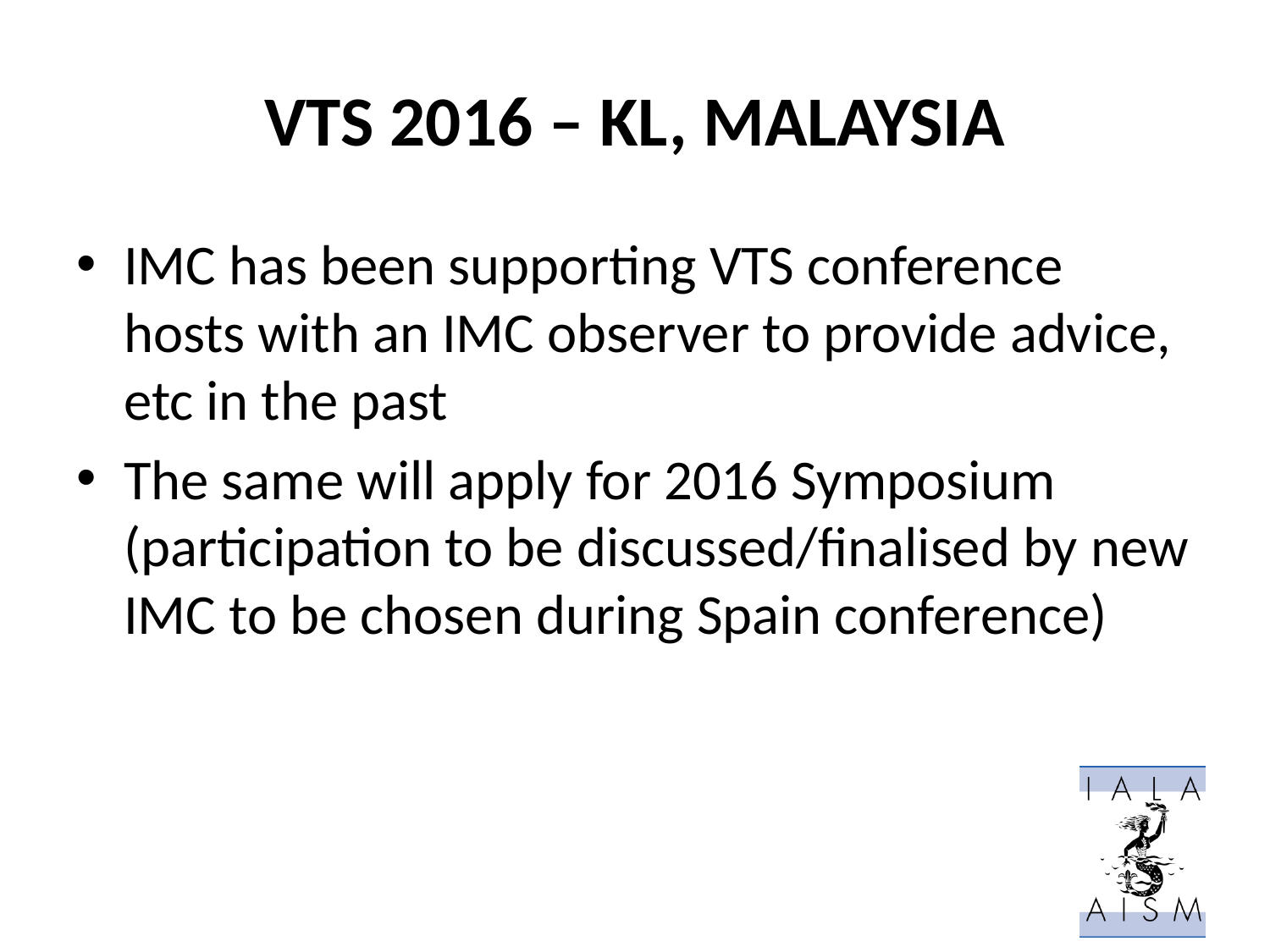

# VTS 2016 – KL, MALAYSIA
IMC has been supporting VTS conference hosts with an IMC observer to provide advice, etc in the past
The same will apply for 2016 Symposium (participation to be discussed/finalised by new IMC to be chosen during Spain conference)